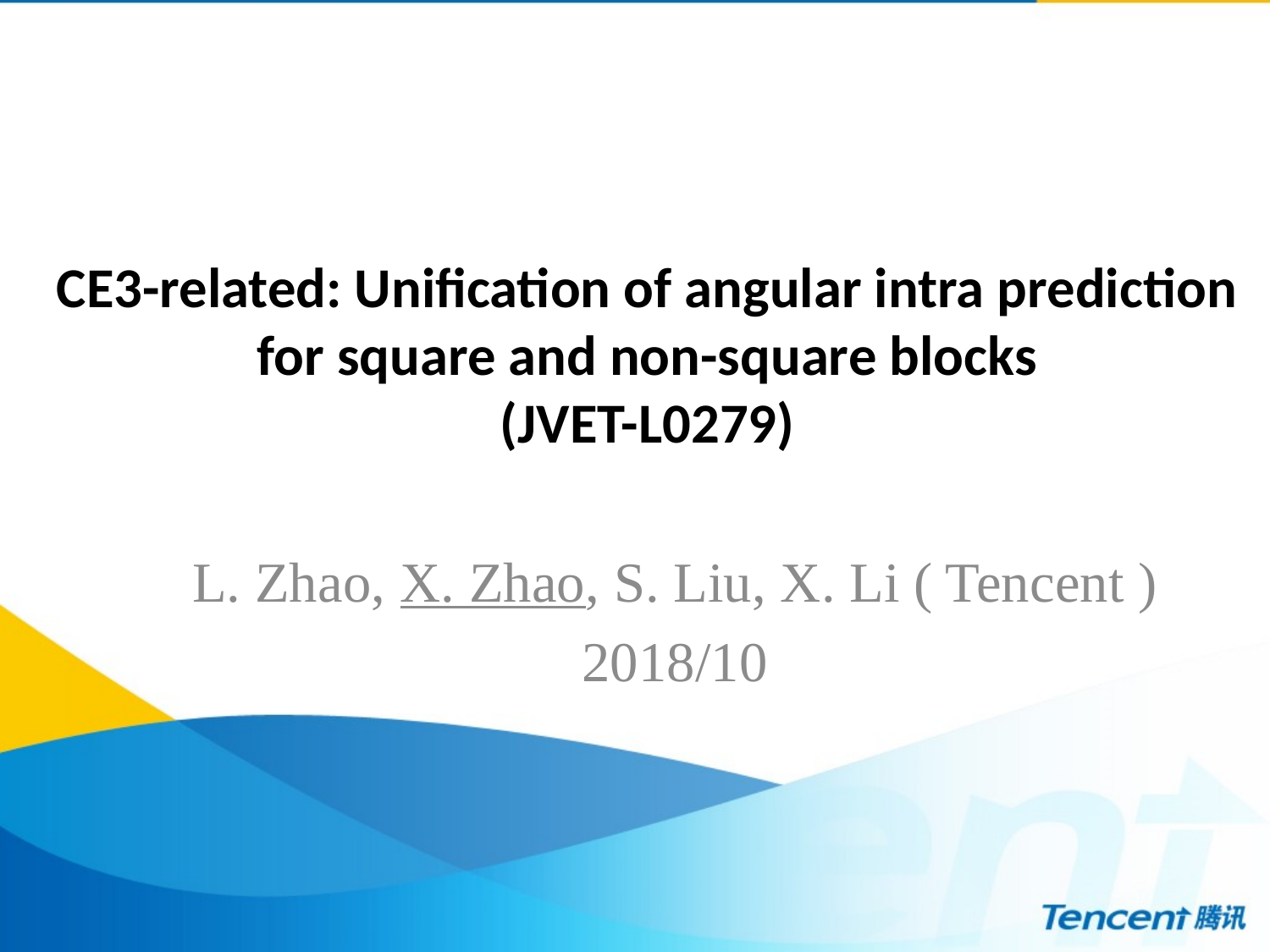

# CE3-related: Unification of angular intra prediction for square and non-square blocks (JVET-L0279)
L. Zhao, X. Zhao, S. Liu, X. Li ( Tencent )
2018/10